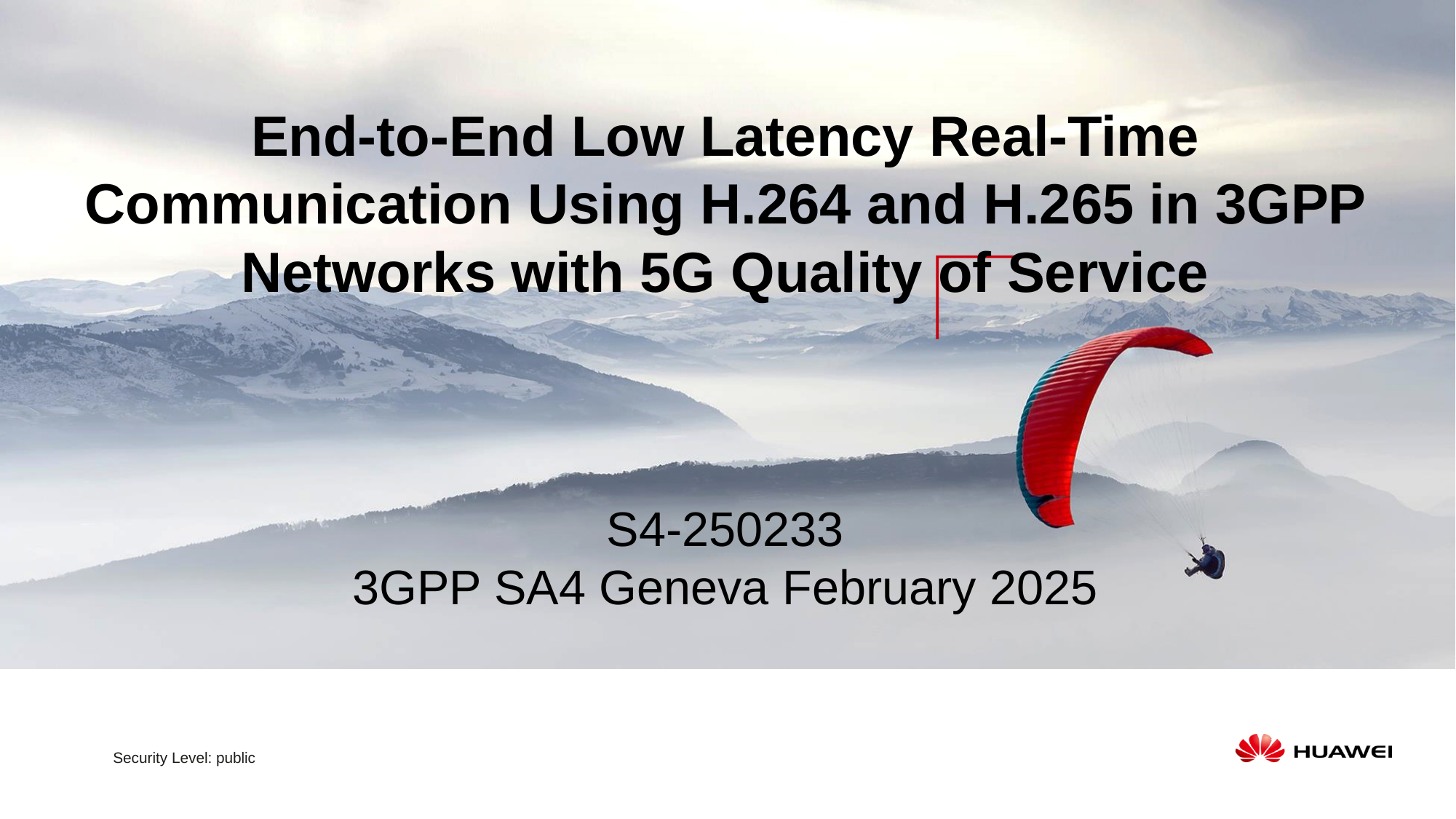

End-to-End Low Latency Real-Time Communication Using H.264 and H.265 in 3GPP Networks with 5G Quality of Service
S4-250233
3GPP SA4 Geneva February 2025
Security Level: public